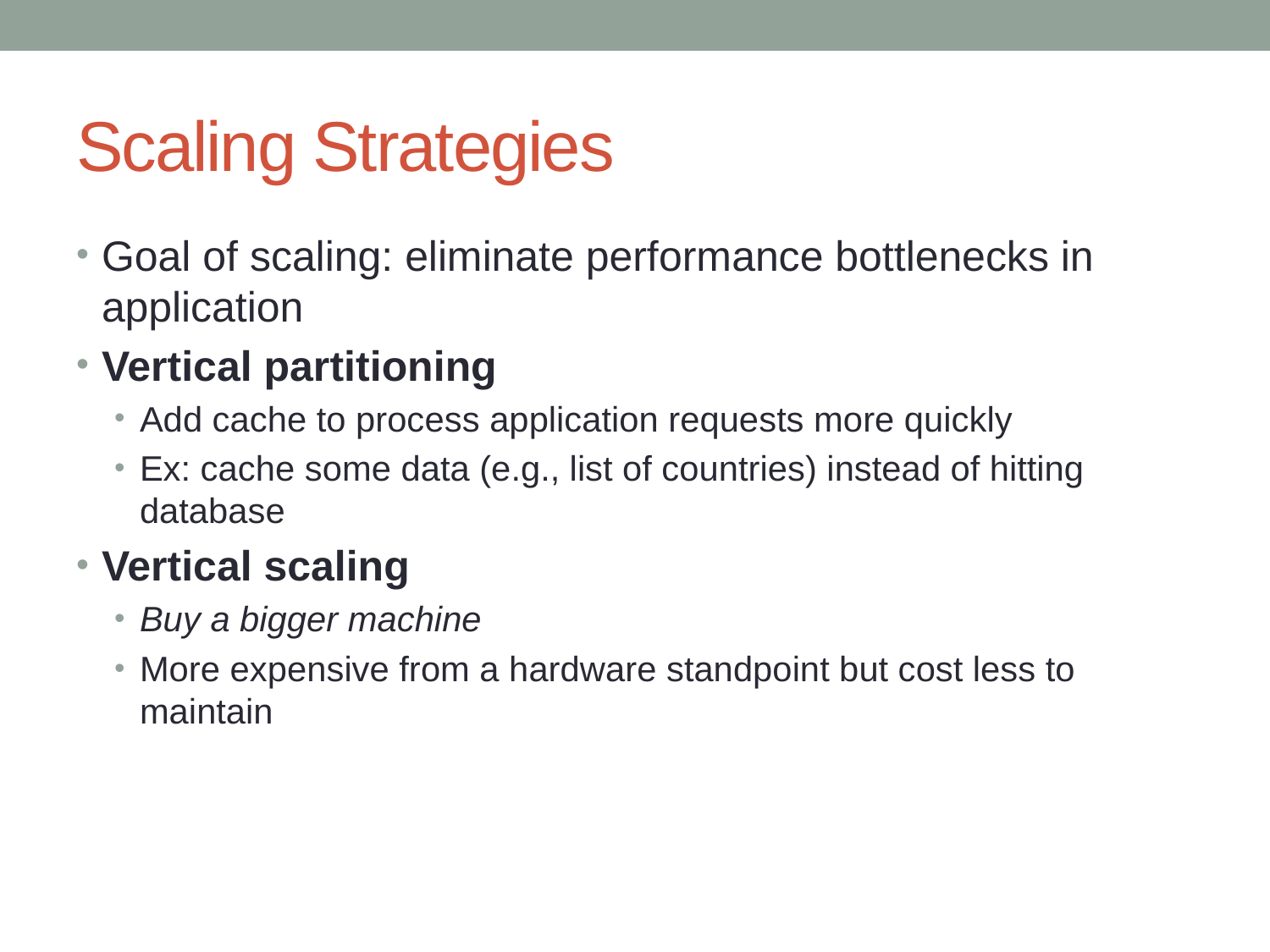

# Scaling Strategies
Goal of scaling: eliminate performance bottlenecks in application
Vertical partitioning
Add cache to process application requests more quickly
Ex: cache some data (e.g., list of countries) instead of hitting database
Vertical scaling
Buy a bigger machine
More expensive from a hardware standpoint but cost less to maintain